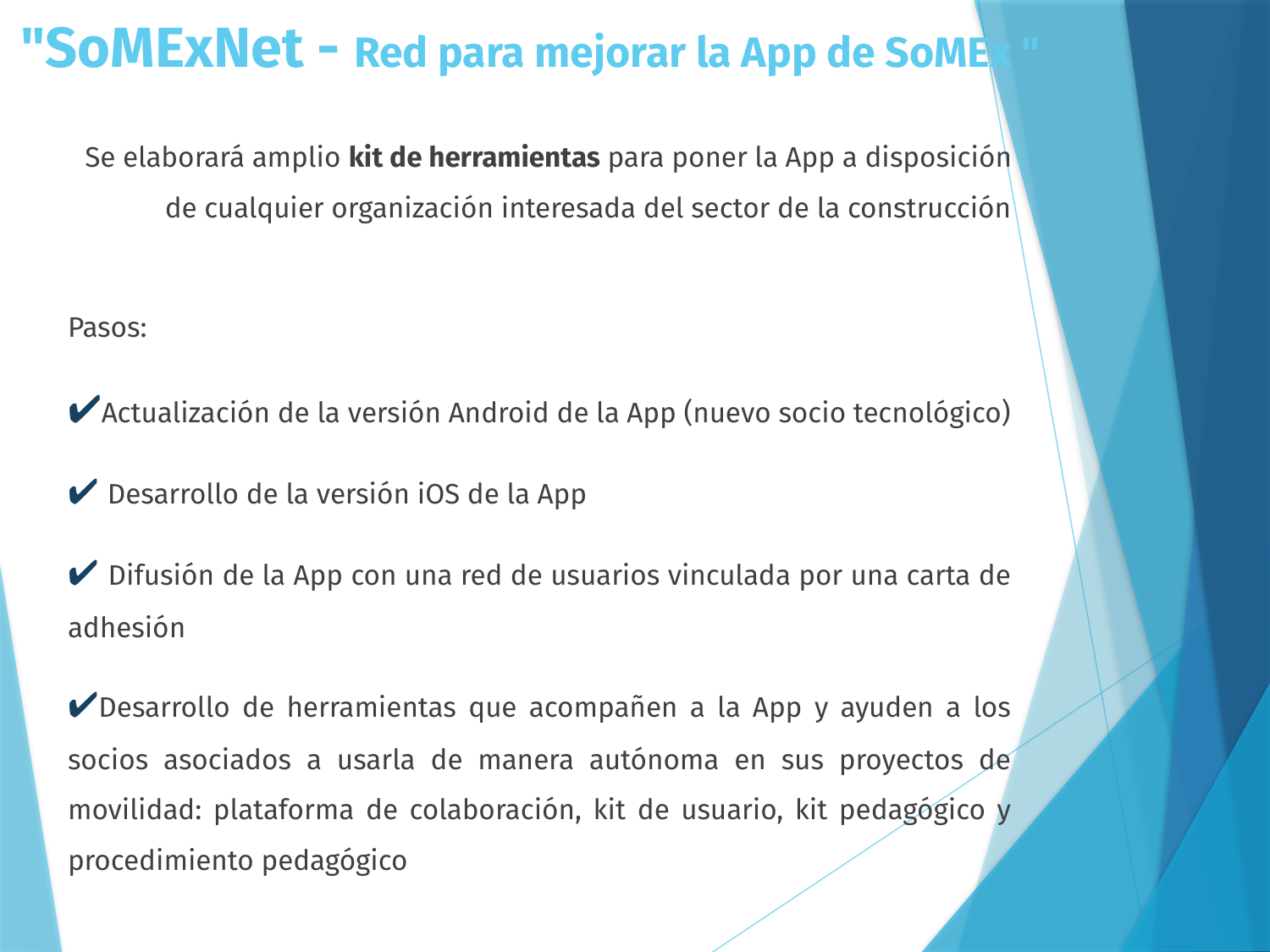

# "SoMExNet - Red para mejorar la App de SoMEx "
Se elaborará amplio kit de herramientas para poner la App a disposición de cualquier organización interesada del sector de la construcción

Pasos:
✔Actualización de la versión Android de la App (nuevo socio tecnológico)
✔ Desarrollo de la versión iOS de la App
✔ Difusión de la App con una red de usuarios vinculada por una carta de adhesión
✔Desarrollo de herramientas que acompañen a la App y ayuden a los socios asociados a usarla de manera autónoma en sus proyectos de movilidad: plataforma de colaboración, kit de usuario, kit pedagógico y procedimiento pedagógico